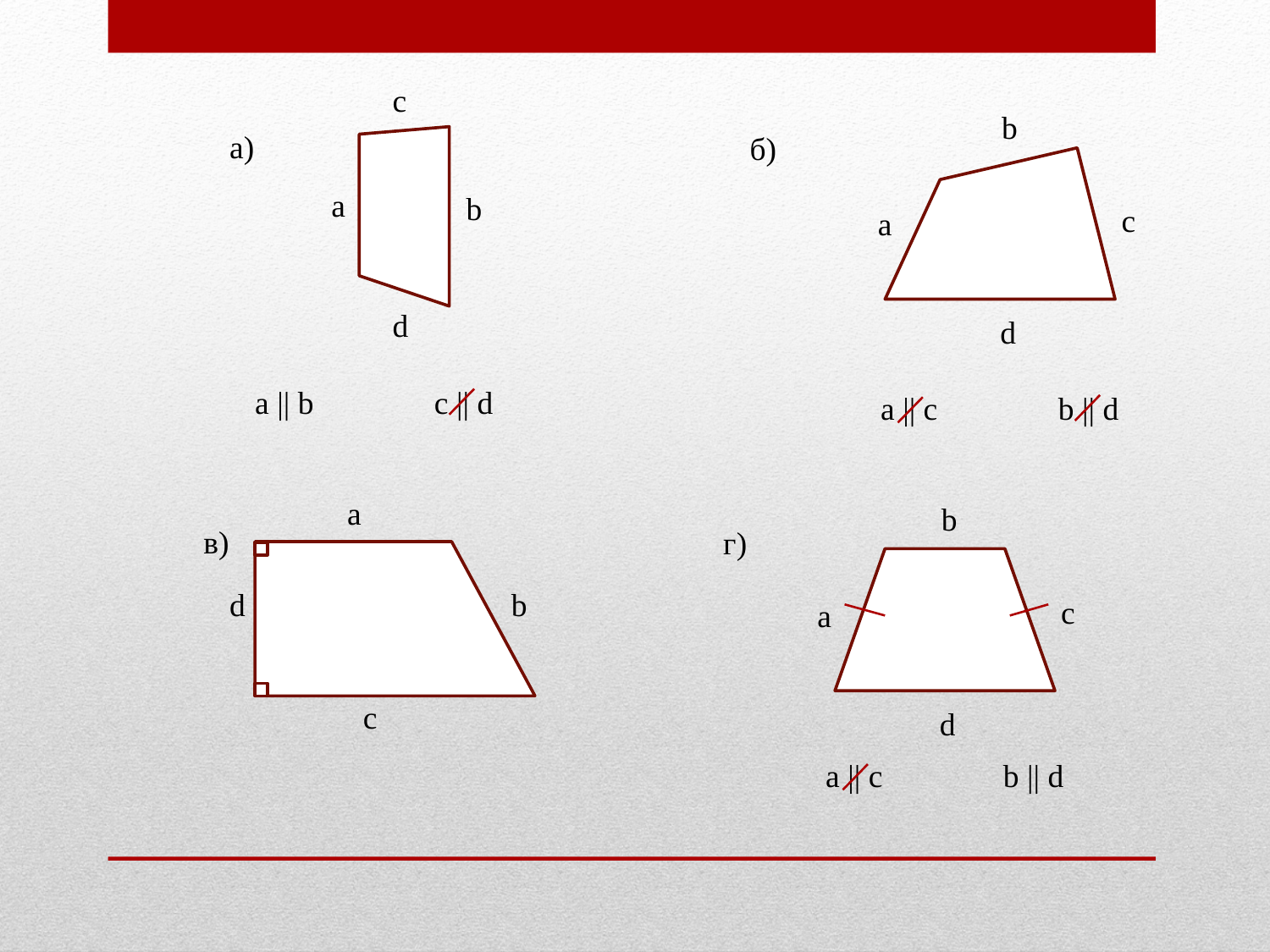

c
b
a)
б)

a
b
c
a
d
d
a || b               c || d
a || c               b || d
a
b
в)
г)

d
b
c
a

c
d
a || c               b || d